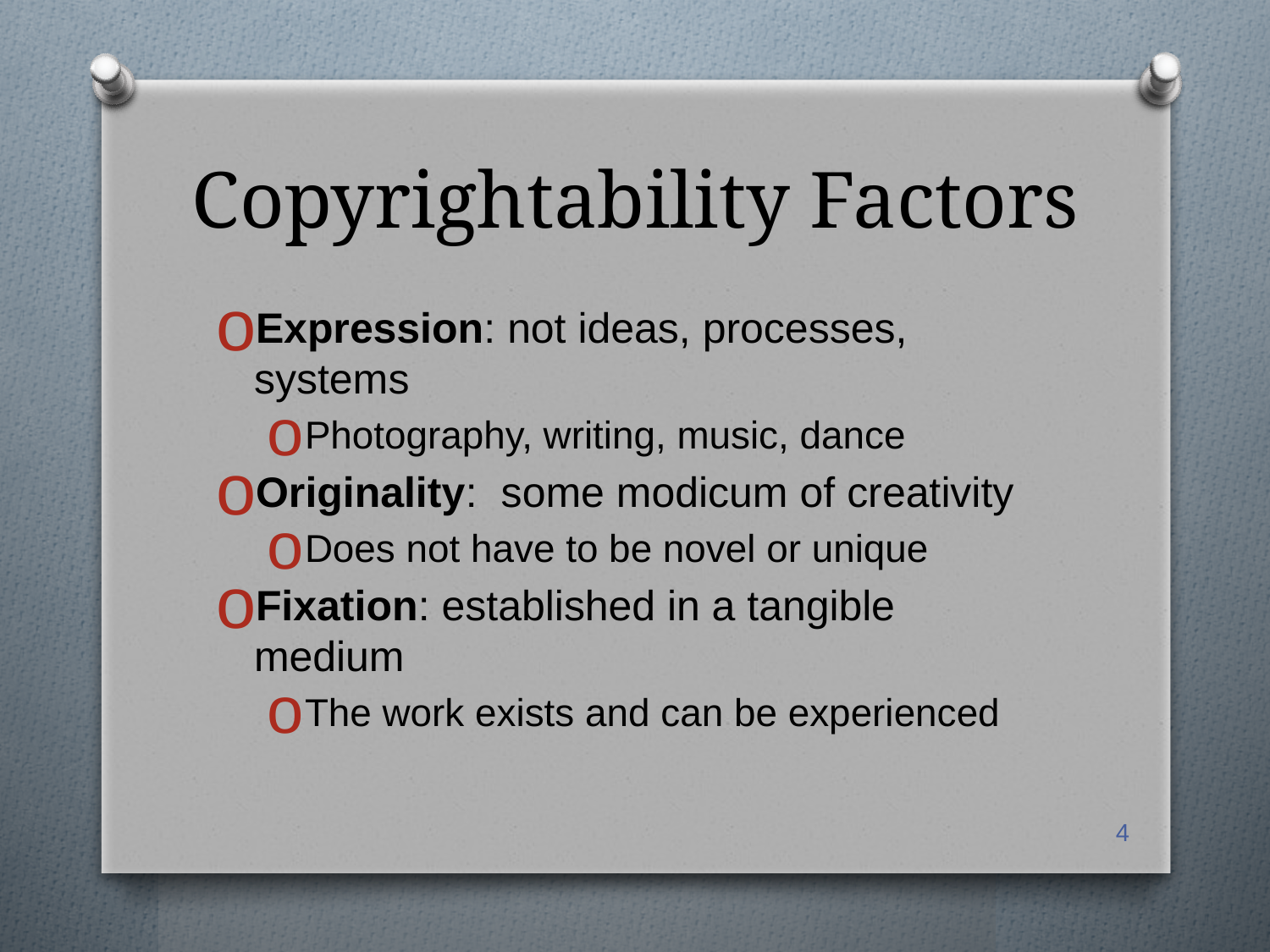

# Copyrightability Factors
Expression: not ideas, processes, systems
Photography, writing, music, dance
Originality:  some modicum of creativity
Does not have to be novel or unique
Fixation: established in a tangible medium
The work exists and can be experienced

4